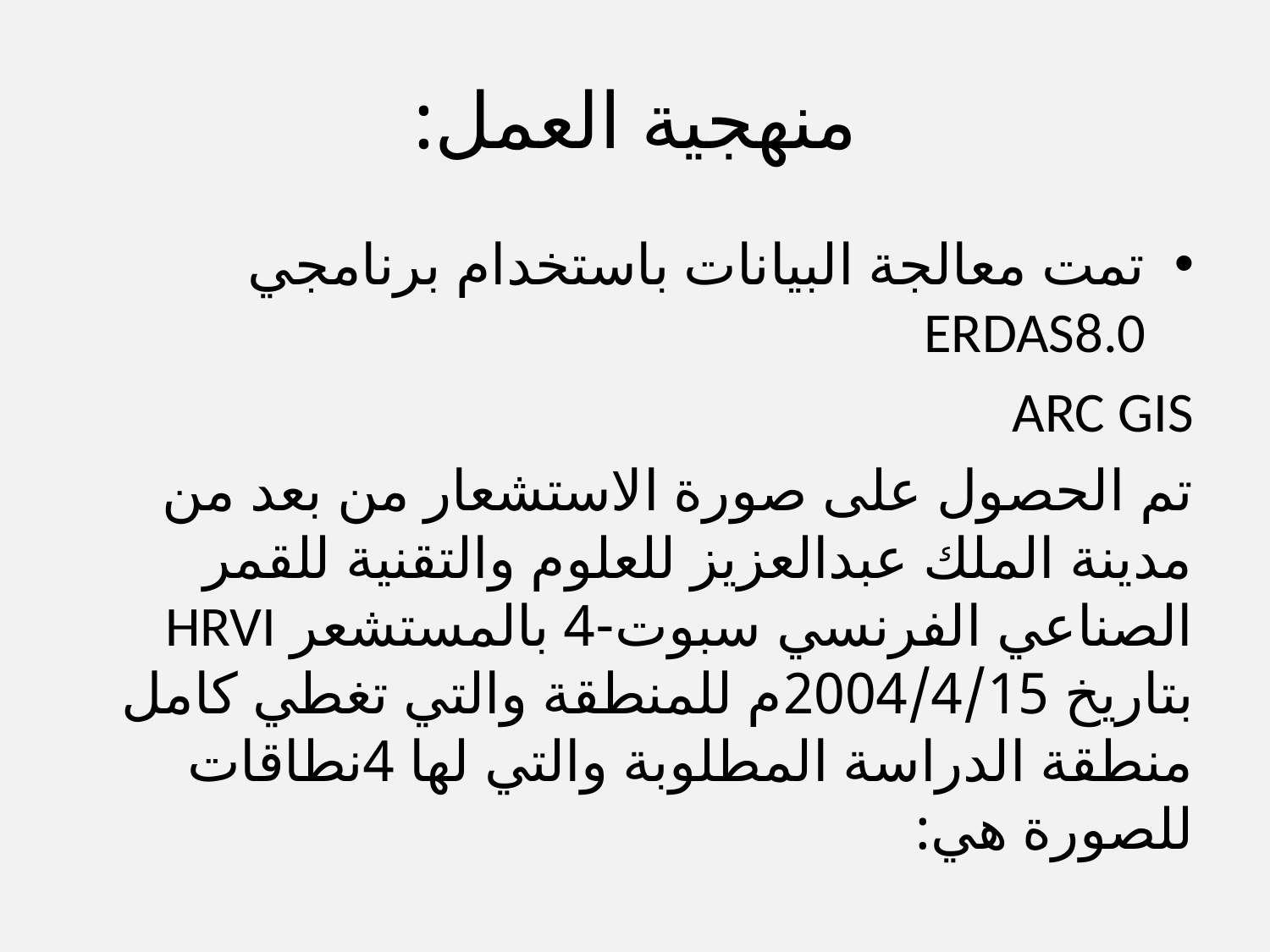

# منهجية العمل:
تمت معالجة البيانات باستخدام برنامجي ERDAS8.0
ARC GIS
تم الحصول على صورة الاستشعار من بعد من مدينة الملك عبدالعزيز للعلوم والتقنية للقمر الصناعي الفرنسي سبوت-4 بالمستشعر HRVI بتاريخ 2004/4/15م للمنطقة والتي تغطي كامل منطقة الدراسة المطلوبة والتي لها 4نطاقات للصورة هي: